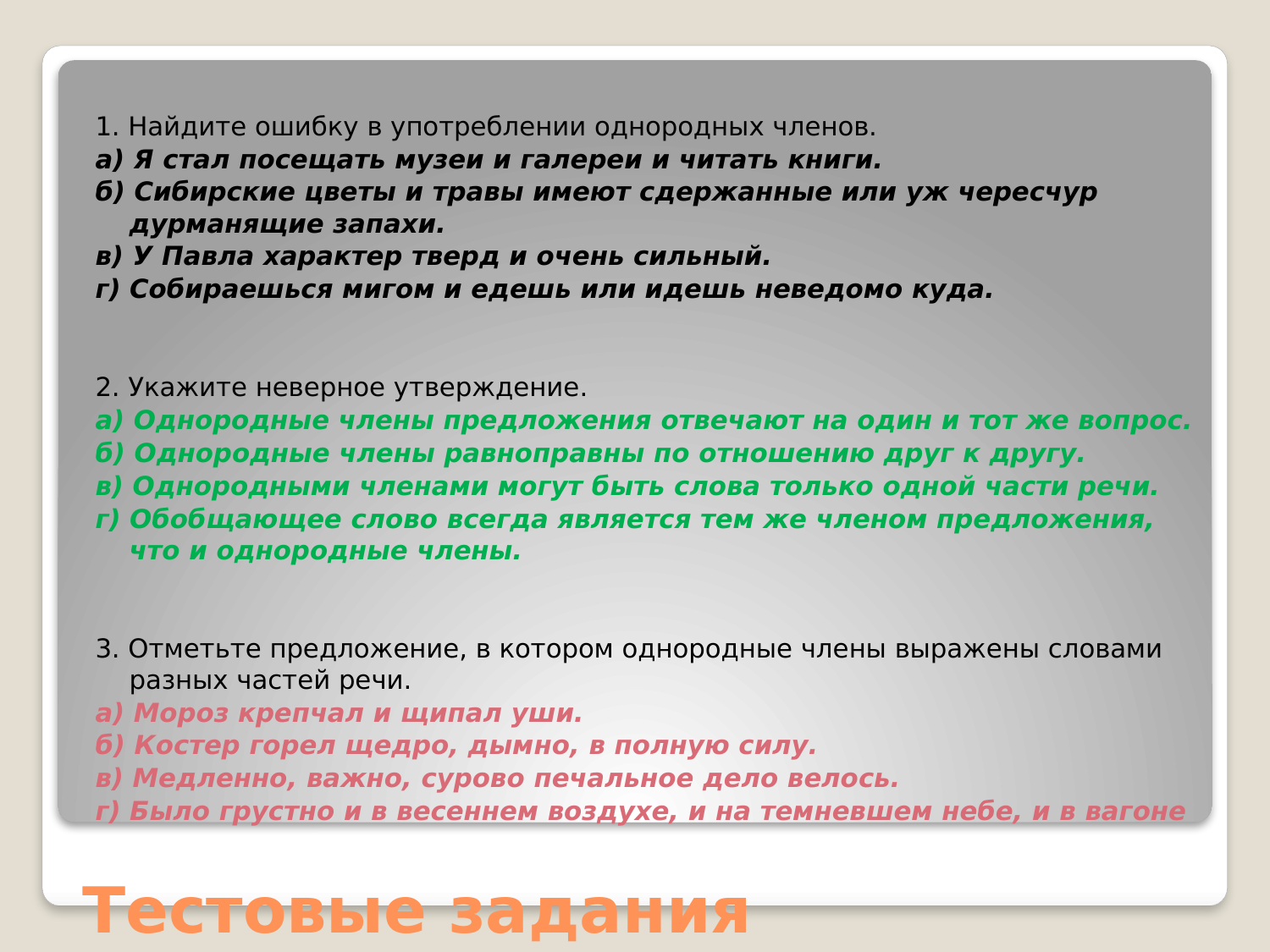

1. Найдите ошибку в употреблении однородных членов.
а) Я стал посещать музеи и галереи и читать книги.
б) Сибирские цветы и травы имеют сдержанные или уж чересчур дурманящие запахи.
в) У Павла характер тверд и очень сильный.
г) Собираешься мигом и едешь или идешь неведомо куда.

2. Укажите неверное утверждение.
а) Однородные члены предложения отвечают на один и тот же вопрос.
б) Однородные члены равноправны по отношению друг к другу.
в) Однородными членами могут быть слова только одной части речи.
г) Обобщающее слово всегда является тем же членом предложения, что и однородные члены.

3. Отметьте предложение, в котором однородные члены выражены словами разных частей речи.
а) Мороз крепчал и щипал уши.
б) Костер горел щедро, дымно, в полную силу.
в) Медленно, важно, сурово печальное дело велось.
г) Было грустно и в весеннем воздухе, и на темневшем небе, и в вагоне

# Тестовые задания